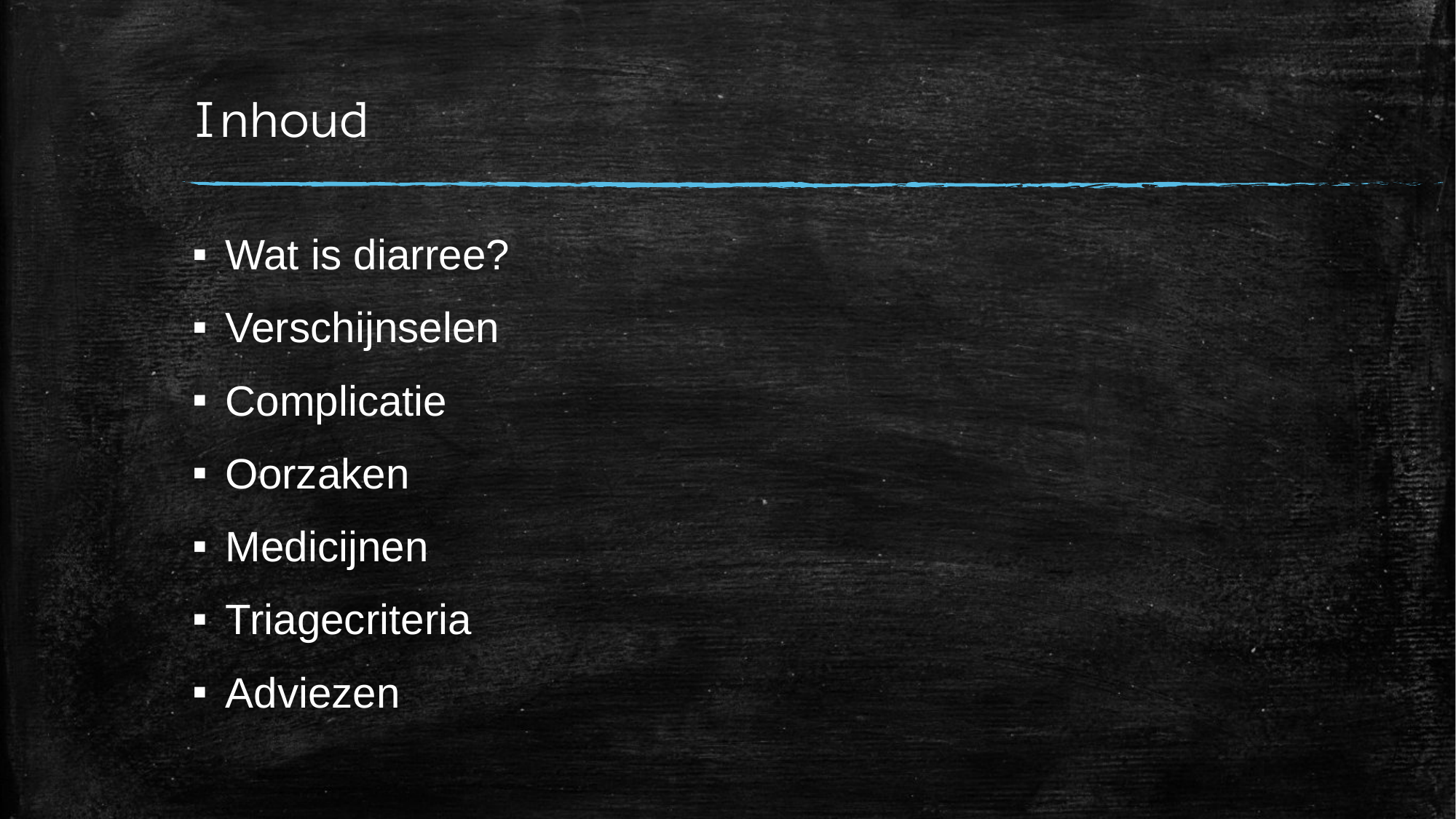

# Inhoud
Wat is diarree?
Verschijnselen
Complicatie
Oorzaken
Medicijnen
Triagecriteria
Adviezen